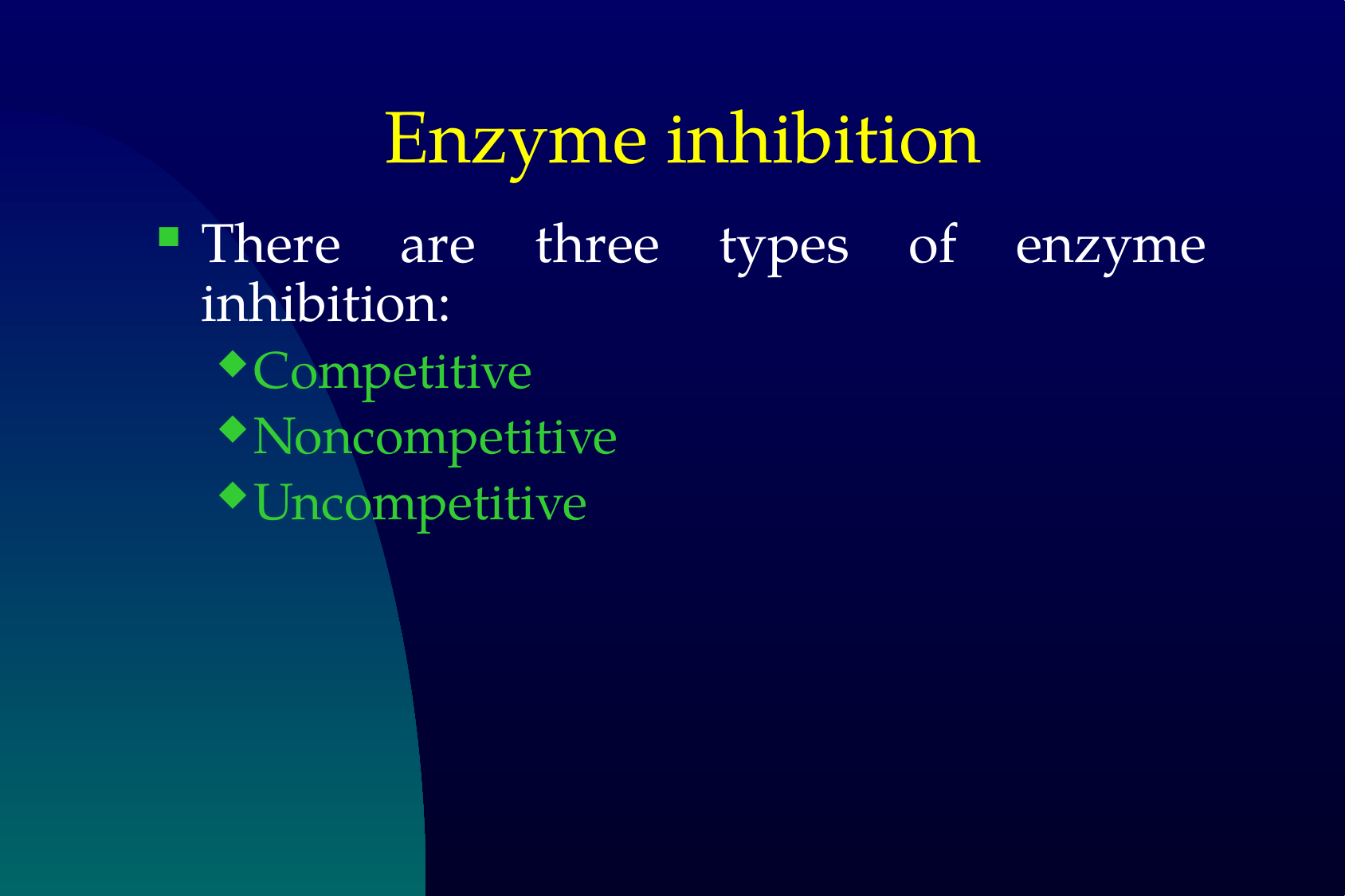

# Enzyme inhibition
There are three types of enzyme inhibition:
Competitive
Noncompetitive
Uncompetitive